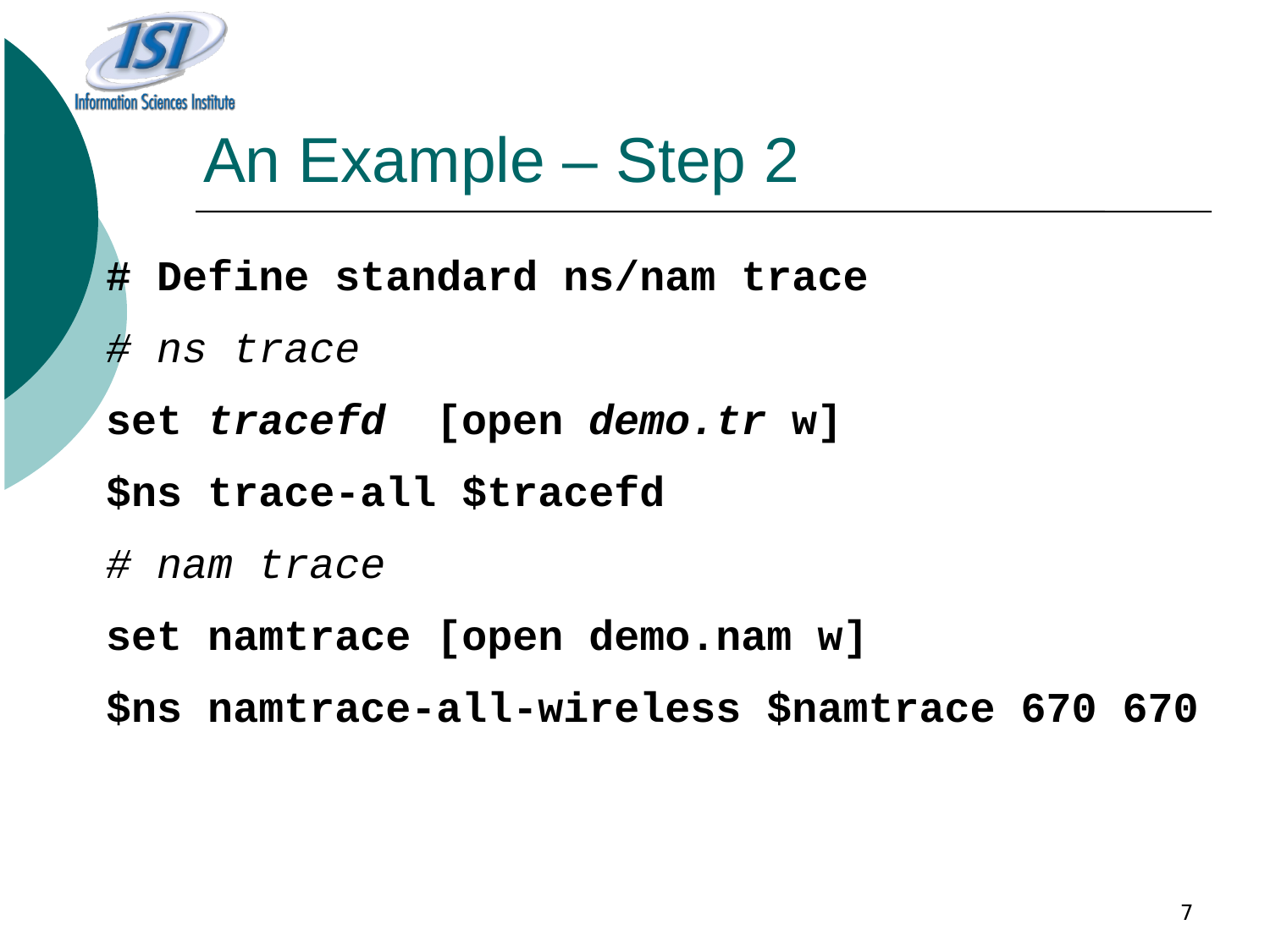

# An Example – Step 2
# Define standard ns/nam trace
# ns trace
set tracefd  [open demo.tr w]
$ns trace-all $tracefd
# nam trace
set namtrace [open demo.nam w]
$ns namtrace-all-wireless $namtrace 670 670

7